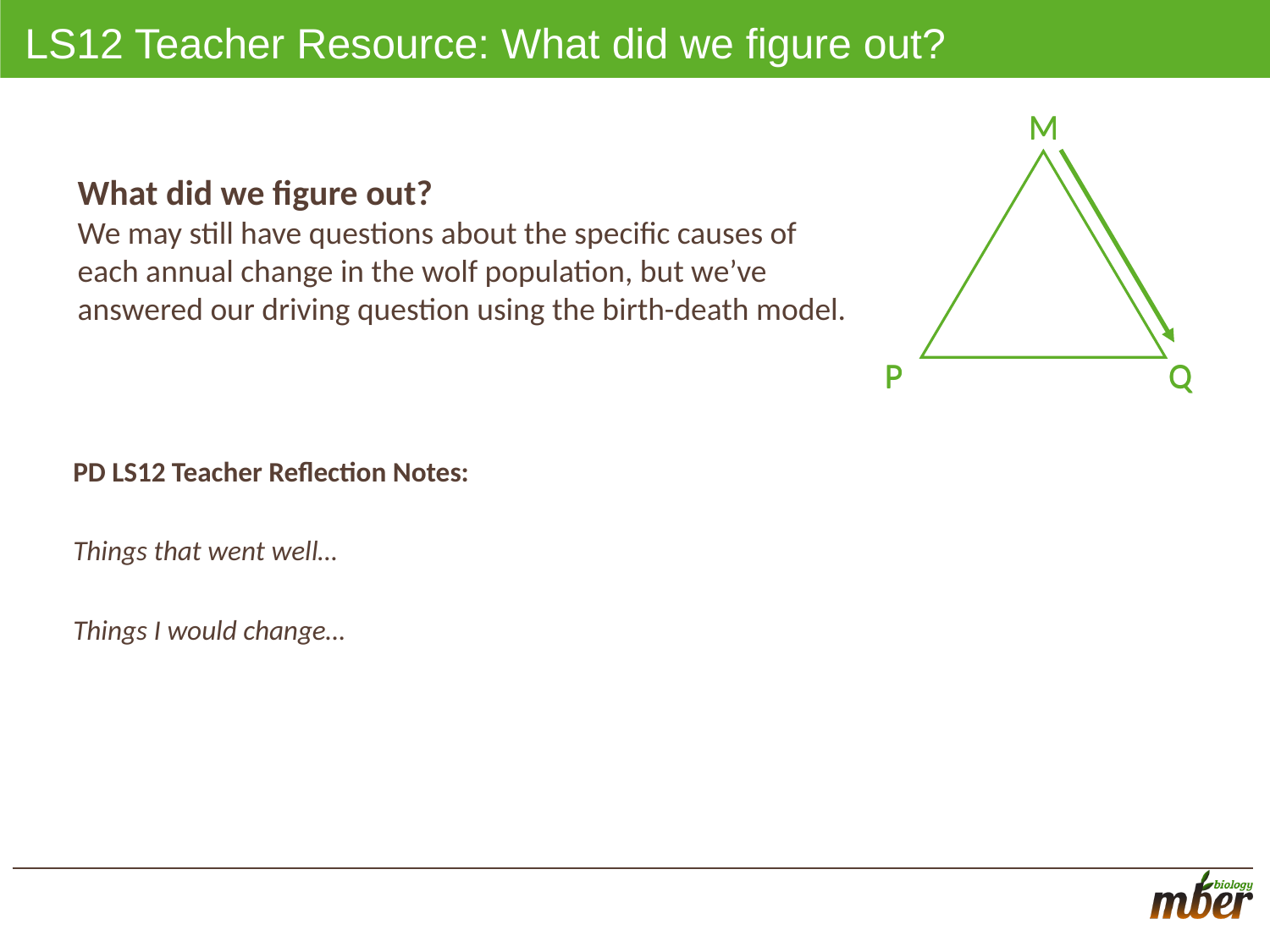

# LS12 Teacher Resource: What did we figure out?
M
Q
P
M

Q
P
What did we figure out?
We may still have questions about the specific causes of each annual change in the wolf population, but we’ve answered our driving question using the birth-death model.
PD LS12 Teacher Reflection Notes:

Things that went well…

Things I would change…